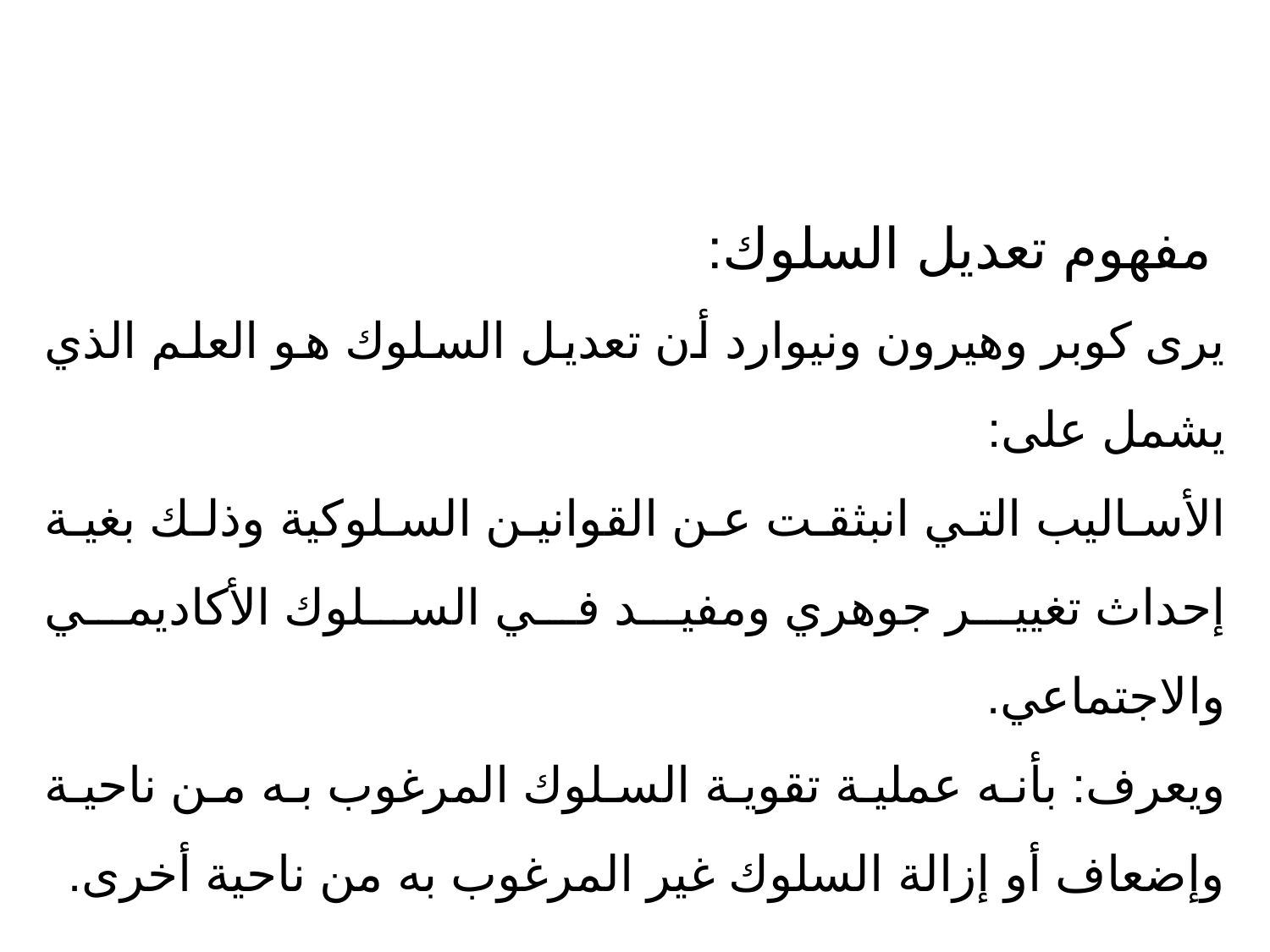

مفهوم تعديل السلوك:
يرى كوبر وهيرون ونيوارد أن تعديل السلوك هو العلم الذي يشمل على:
الأساليب التي انبثقت عن القوانين السلوكية وذلك بغية إحداث تغيير جوهري ومفيد في السلوك الأكاديمي والاجتماعي.
ويعرف: بأنه عملية تقوية السلوك المرغوب به من ناحية وإضعاف أو إزالة السلوك غير المرغوب به من ناحية أخرى.